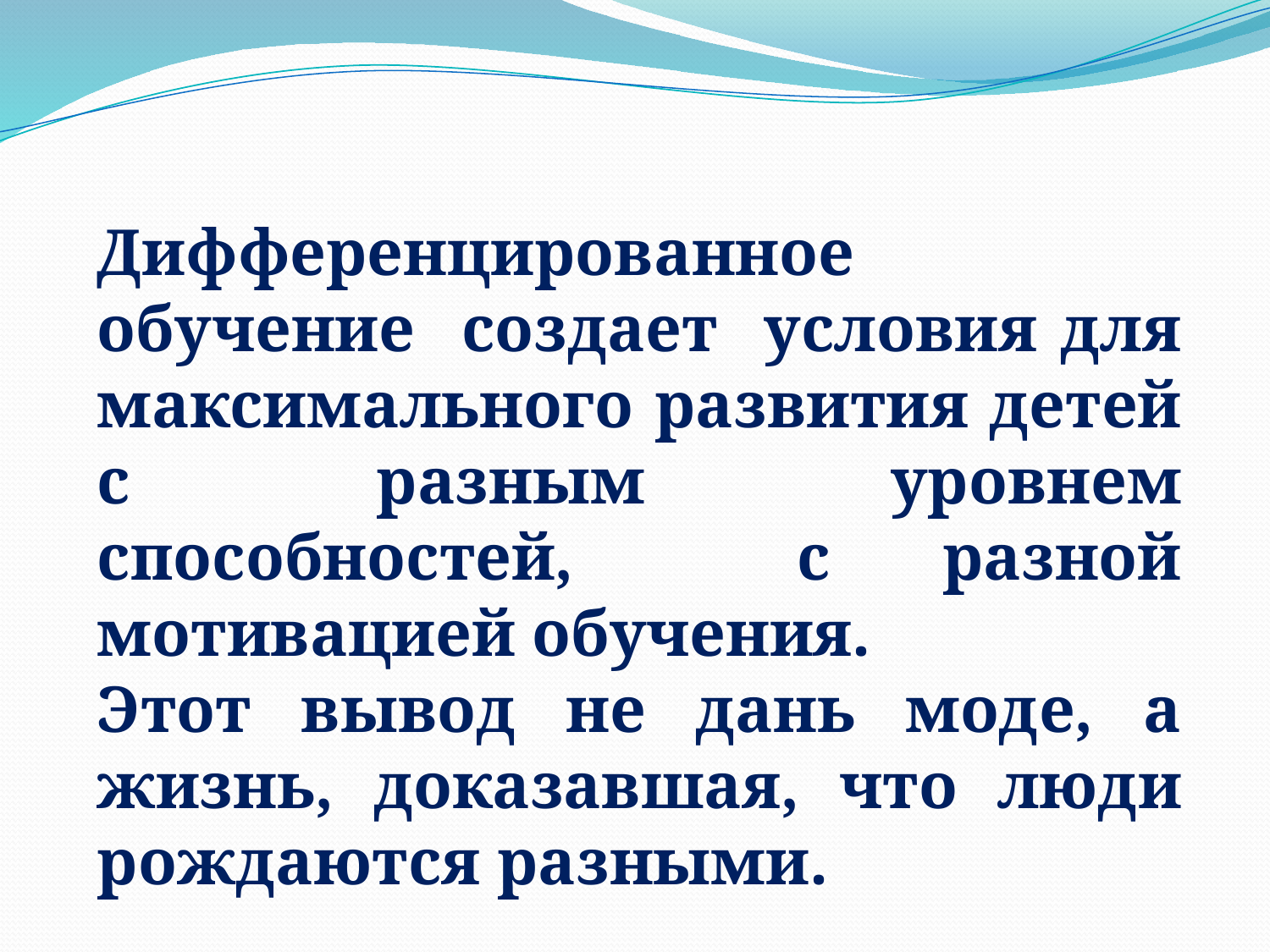

Дифференцированное  обучение  создает  условия для максимального развития детей с разным уровнем способностей,  с разной мотивацией обучения.
Этот вывод не дань моде, а жизнь, доказавшая, что люди рождаются разными.